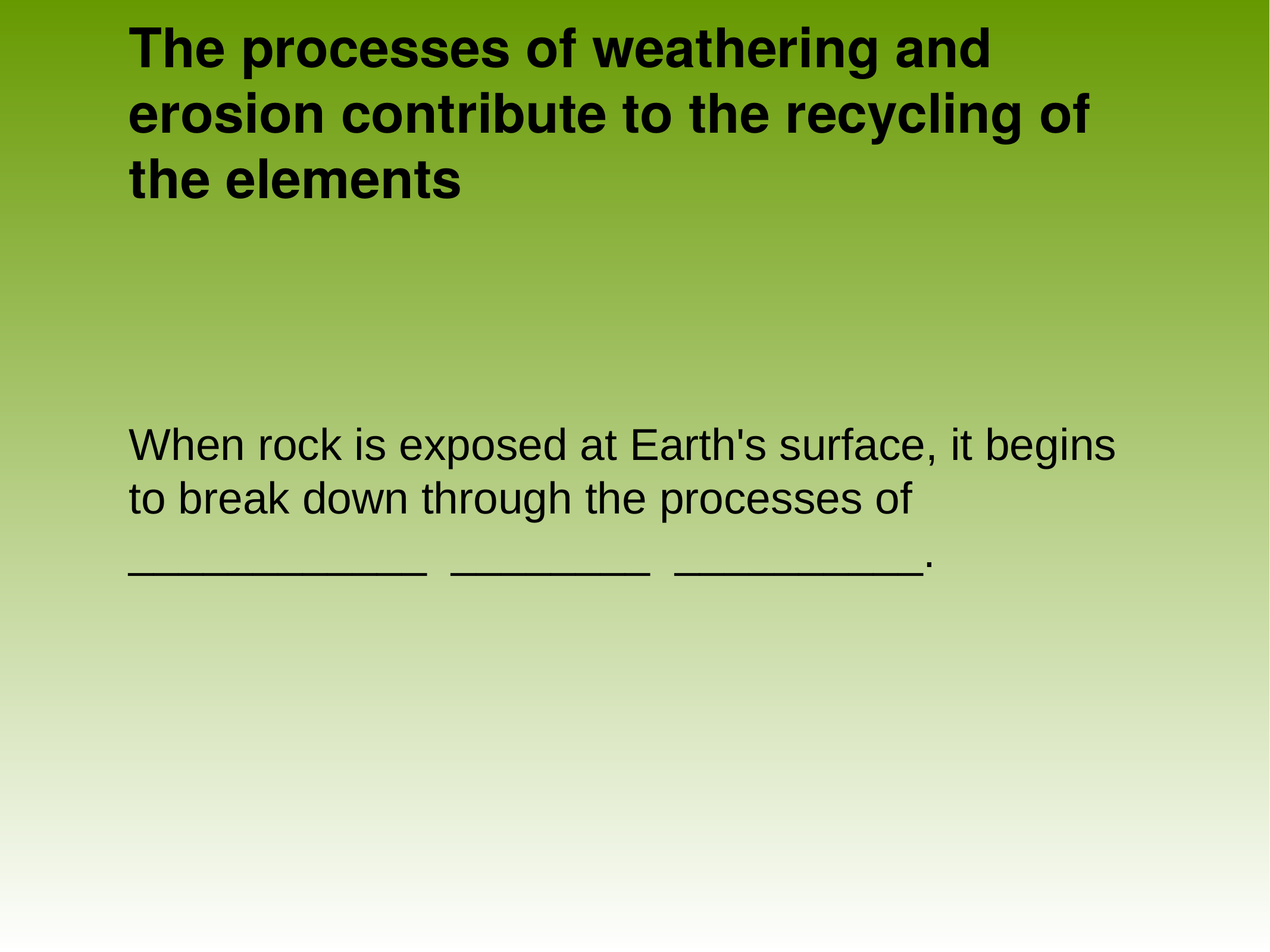

# The processes of weathering and erosion contribute to the recycling of the elements
When rock is exposed at Earth's surface, it begins to break down through the processes of ____________  ________  __________.